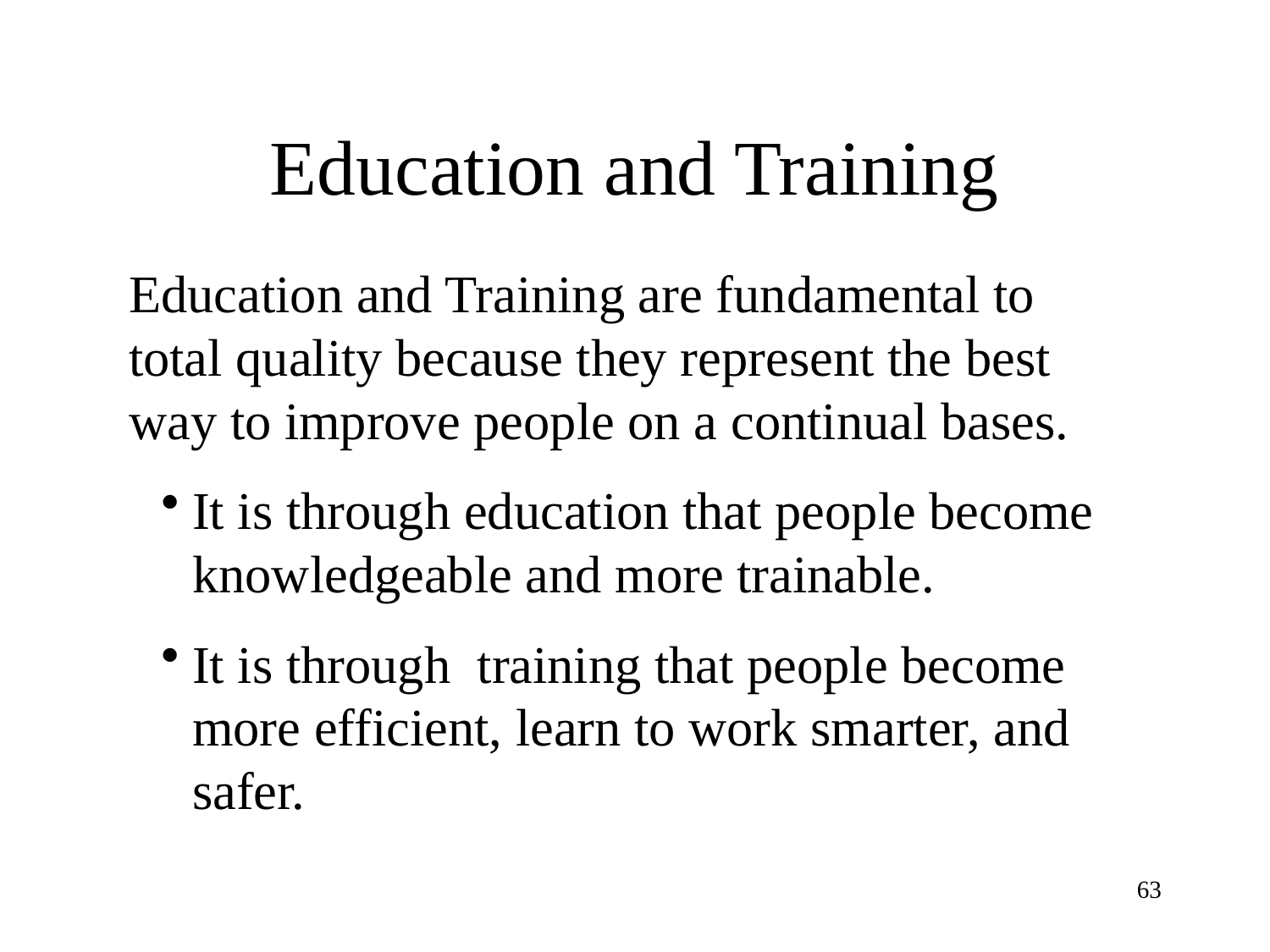

# Education and Training
Education and Training are fundamental to total quality because they represent the best way to improve people on a continual bases.
It is through education that people become knowledgeable and more trainable.
It is through  training that people become more efficient, learn to work smarter, and safer.
63